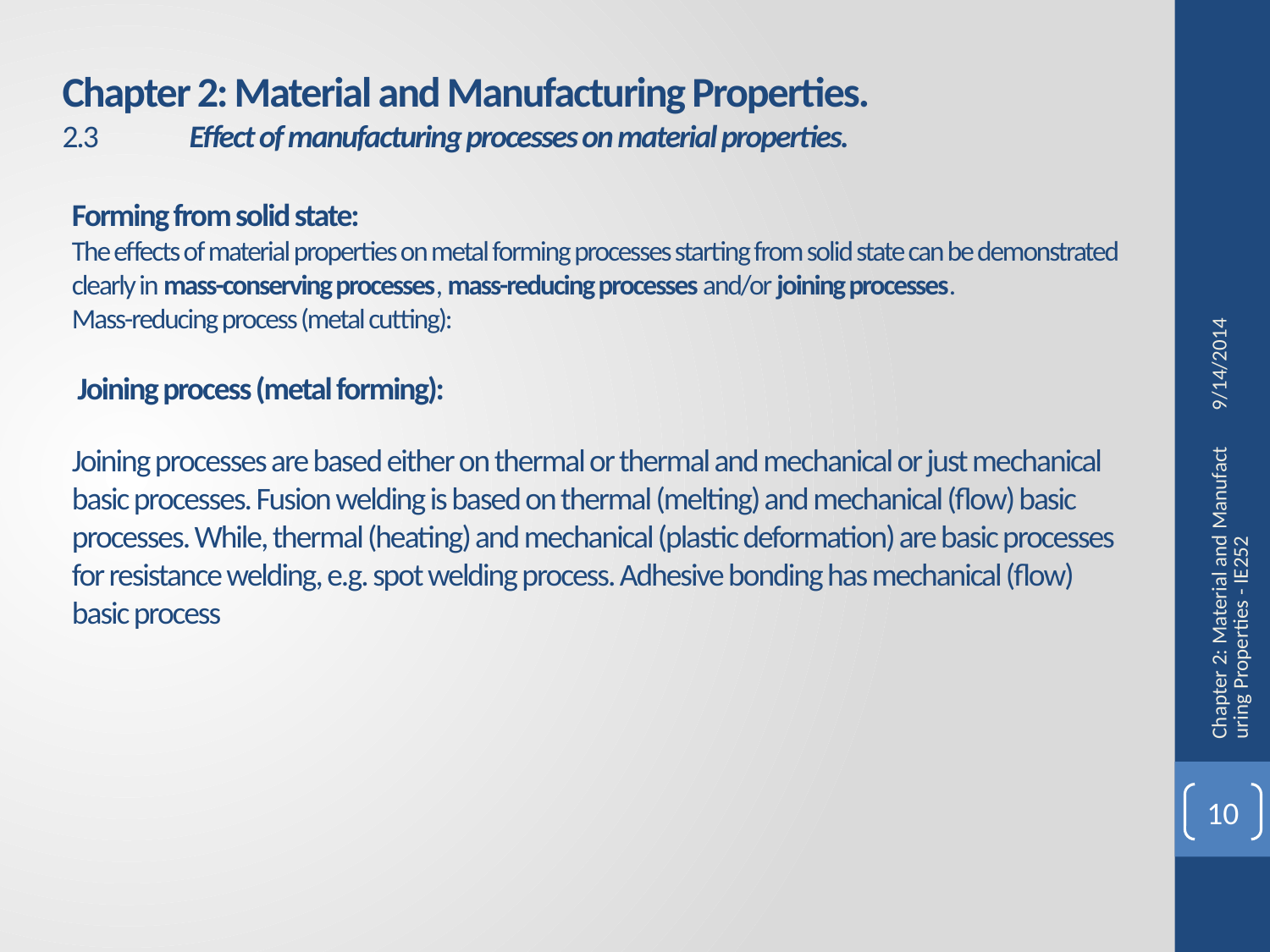

Chapter 2: Material and Manufacturing Properties.
2.3	Effect of manufacturing processes on material properties.
Forming from solid state:
The effects of material properties on metal forming processes starting from solid state can be demonstrated clearly in mass-conserving processes, mass-reducing processes and/or joining processes.
Mass-reducing process (metal cutting):
 Joining process (metal forming):
Joining processes are based either on thermal or thermal and mechanical or just mechanical basic processes. Fusion welding is based on thermal (melting) and mechanical (flow) basic processes. While, thermal (heating) and mechanical (plastic deformation) are basic processes for resistance welding, e.g. spot welding process. Adhesive bonding has mechanical (flow) basic process
9/14/2014
Chapter 2: Material and Manufacturing Properties - IE252
10